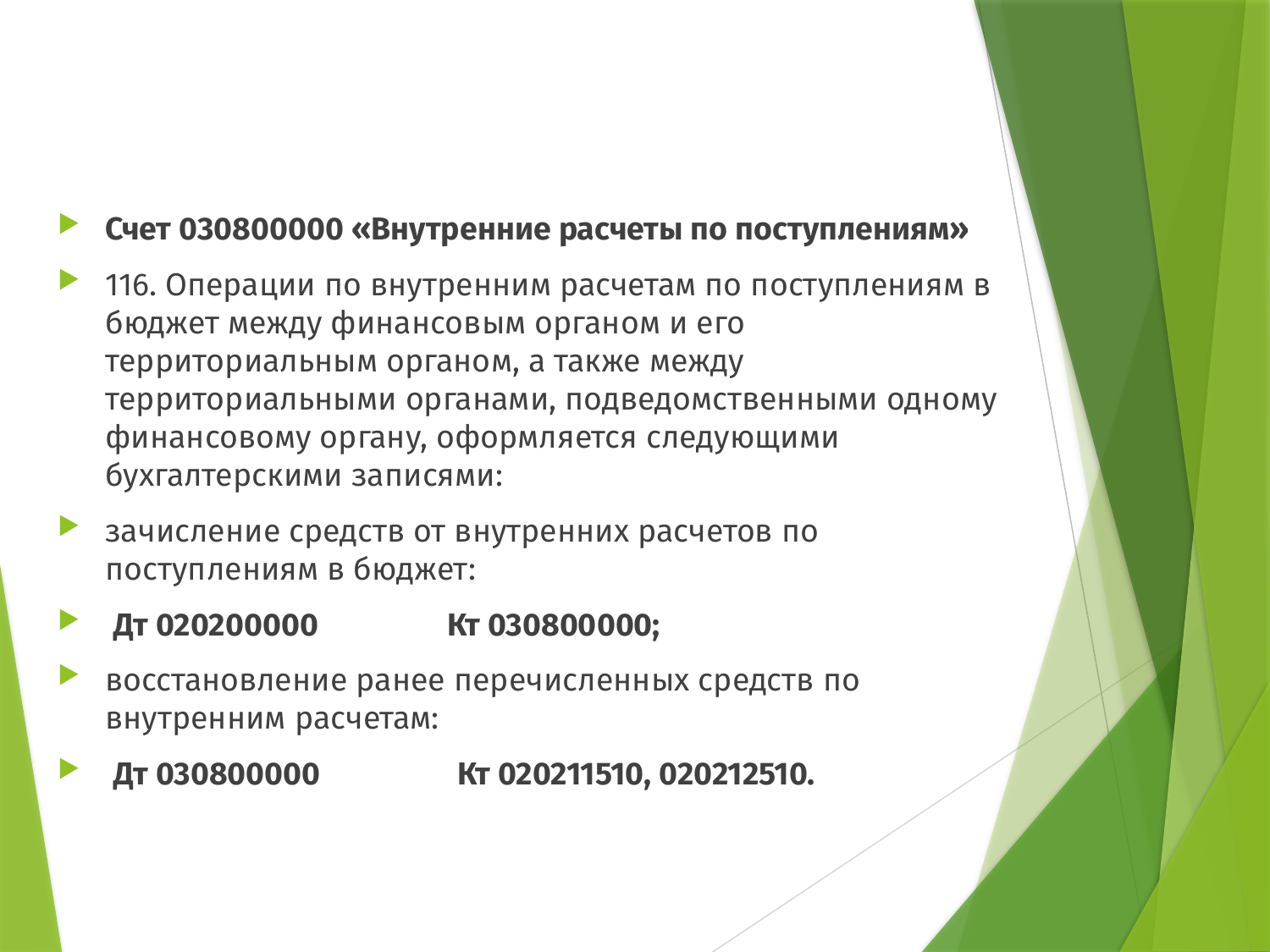

#

Счет 030800000 «Внутренние расчеты по поступлениям»
116. Операции по внутренним расчетам по поступлениям в бюджет между финансовым органом и его территориальным органом, а также между территориальными органами, подведомственными одному финансовому органу, оформляется следующими бухгалтерскими записями:
зачисление средств от внутренних расчетов по поступлениям в бюджет:
 Дт 020200000                 Кт 030800000;
восстановление ранее перечисленных средств по внутренним расчетам:
 Дт 030800000                  Кт 020211510, 020212510.